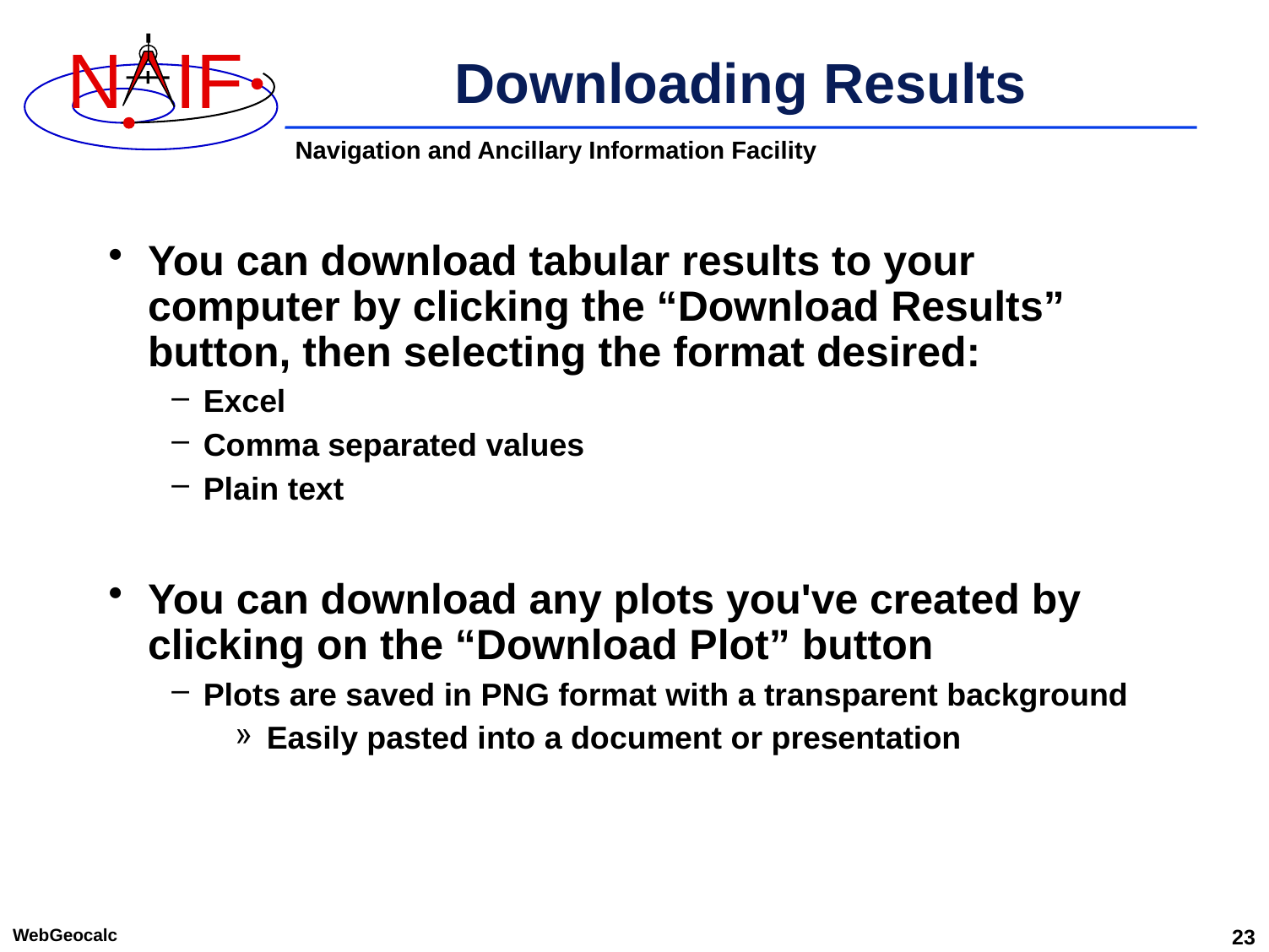

# Downloading Results
You can download tabular results to your computer by clicking the “Download Results” button, then selecting the format desired:
Excel
Comma separated values
Plain text

You can download any plots you've created by clicking on the “Download Plot” button
Plots are saved in PNG format with a transparent background
Easily pasted into a document or presentation
WebGeocalc
23